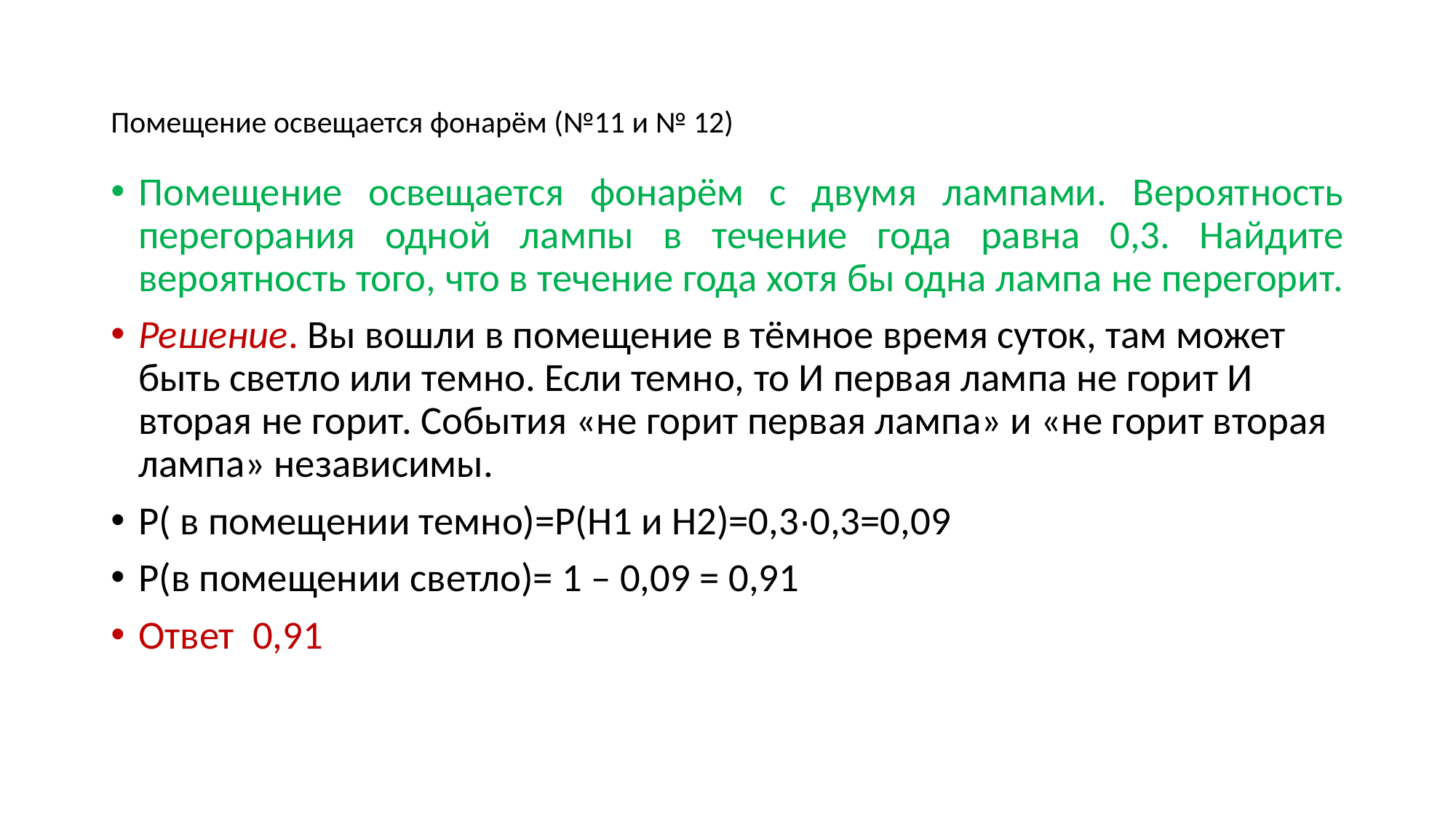

# Помещение освещается фонарём (№11 и № 12)
Помещение освещается фонарём с двумя лампами. Вероятность перегорания одной лампы в течение года равна 0,3. Найдите вероятность того, что в течение года хотя бы одна лампа не перегорит.
Решение. Вы вошли в помещение в тёмное время суток, там может быть светло или темно. Если темно, то И первая лампа не горит И вторая не горит. События «не горит первая лампа» и «не горит вторая лампа» независимы.
Р( в помещении темно)=Р(Н1 и Н2)=0,3∙0,3=0,09
Р(в помещении светло)= 1 – 0,09 = 0,91
Ответ  0,91